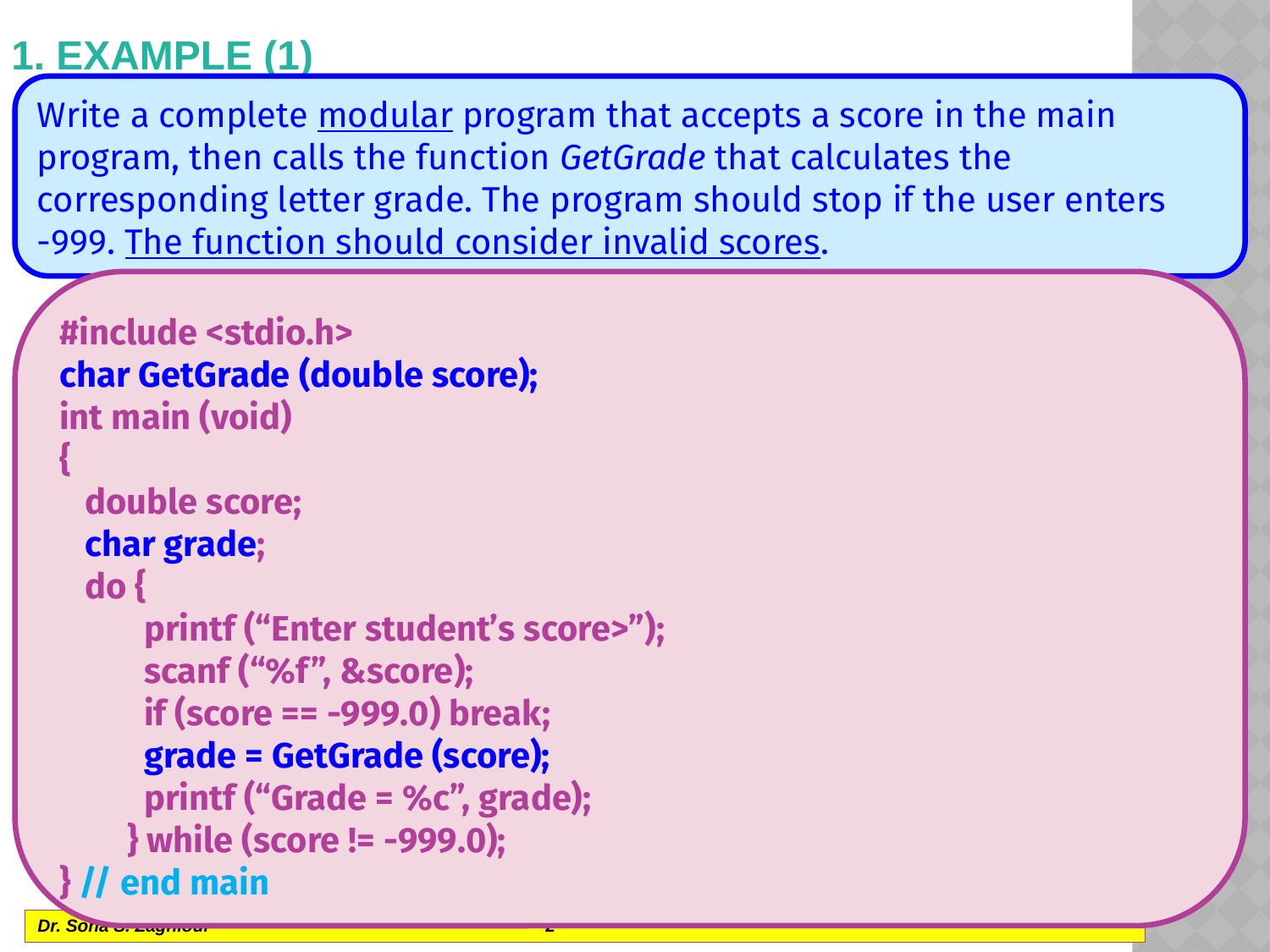

# 1. EXAMPLE (1)
Write a complete modular program that accepts a score in the main program, then calls the function GetGrade that calculates the corresponding letter grade. The program should stop if the user enters
-999. The function should consider invalid scores.

#include <stdio.h>
char GetGrade (double score);
int main (void)
{
   double score;
   char grade;
   do {
          printf (“Enter student’s score>”);
          scanf (“%f”, &score);
          if (score == -999.0) break;
          grade = GetGrade (score);
          printf (“Grade = %c”, grade);
        } while (score != -999.0);
} // end main

Dr. Soha S. Zaghloul			2